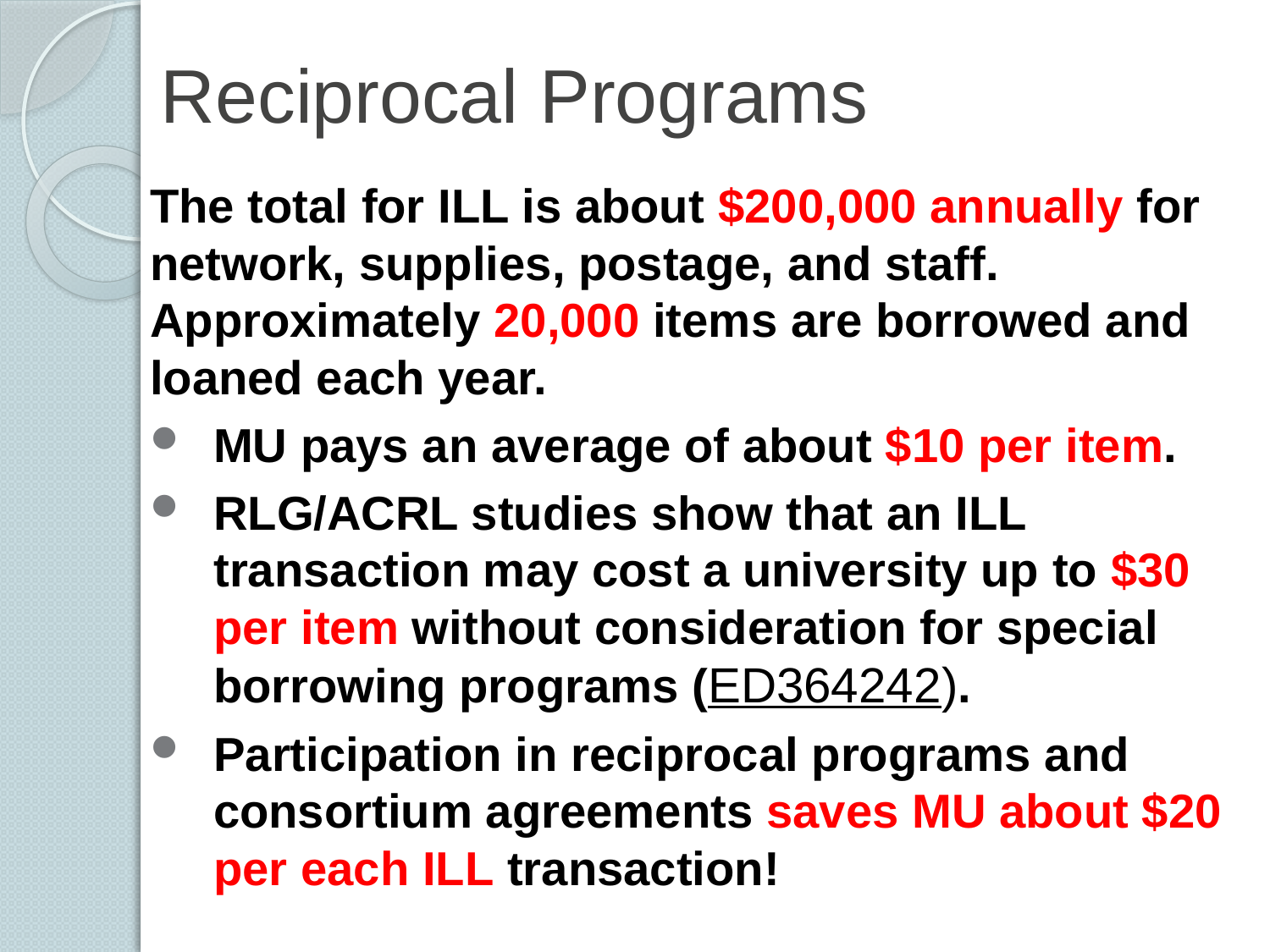

# Reciprocal Programs
The total for ILL is about $200,000 annually for network, supplies, postage, and staff. Approximately 20,000 items are borrowed and loaned each year.
MU pays an average of about $10 per item.
RLG/ACRL studies show that an ILL transaction may cost a university up to $30 per item without consideration for special borrowing programs (ED364242).
Participation in reciprocal programs and consortium agreements saves MU about $20 per each ILL transaction!